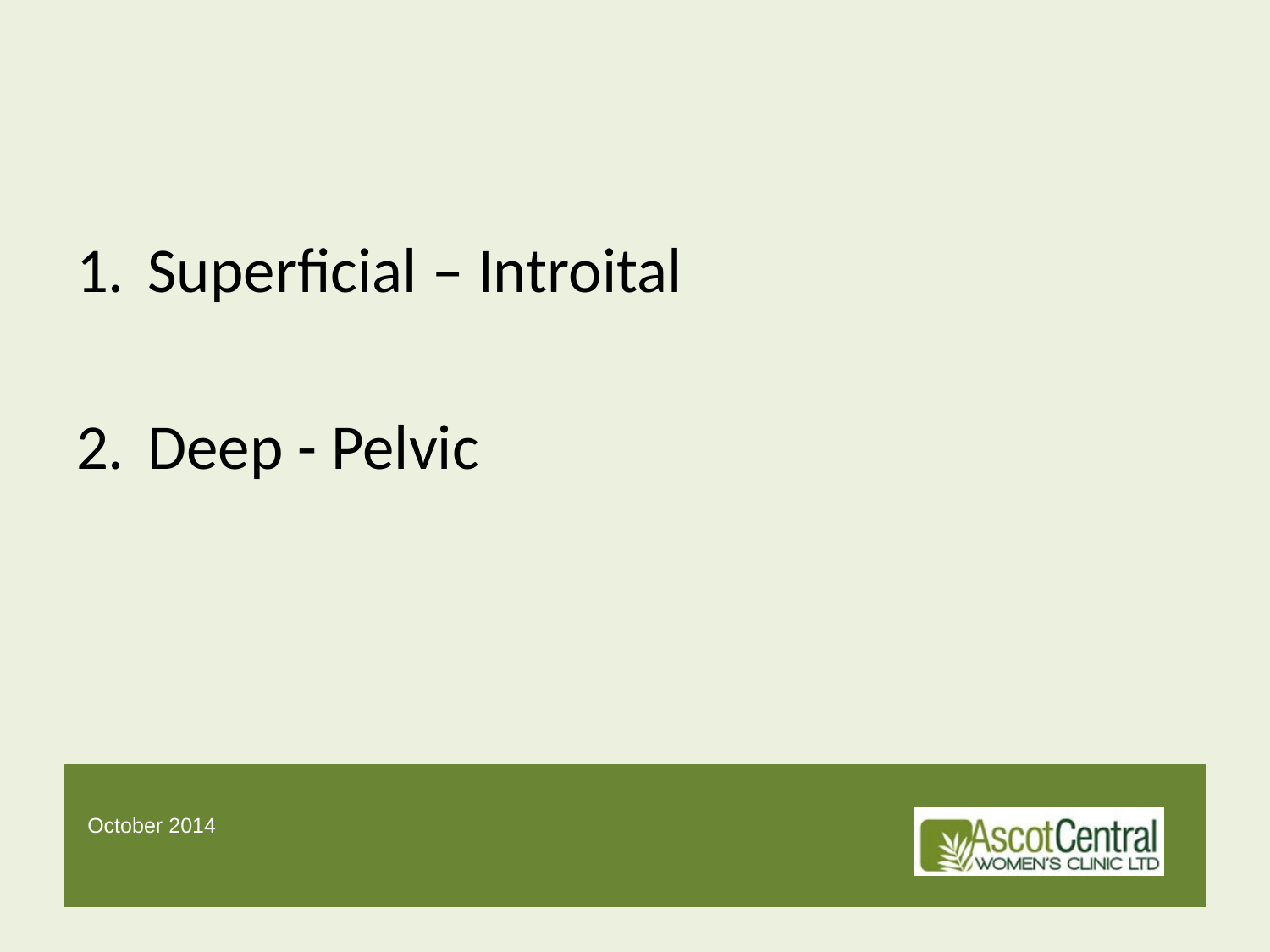

#
Superficial – Introital

Deep - Pelvic